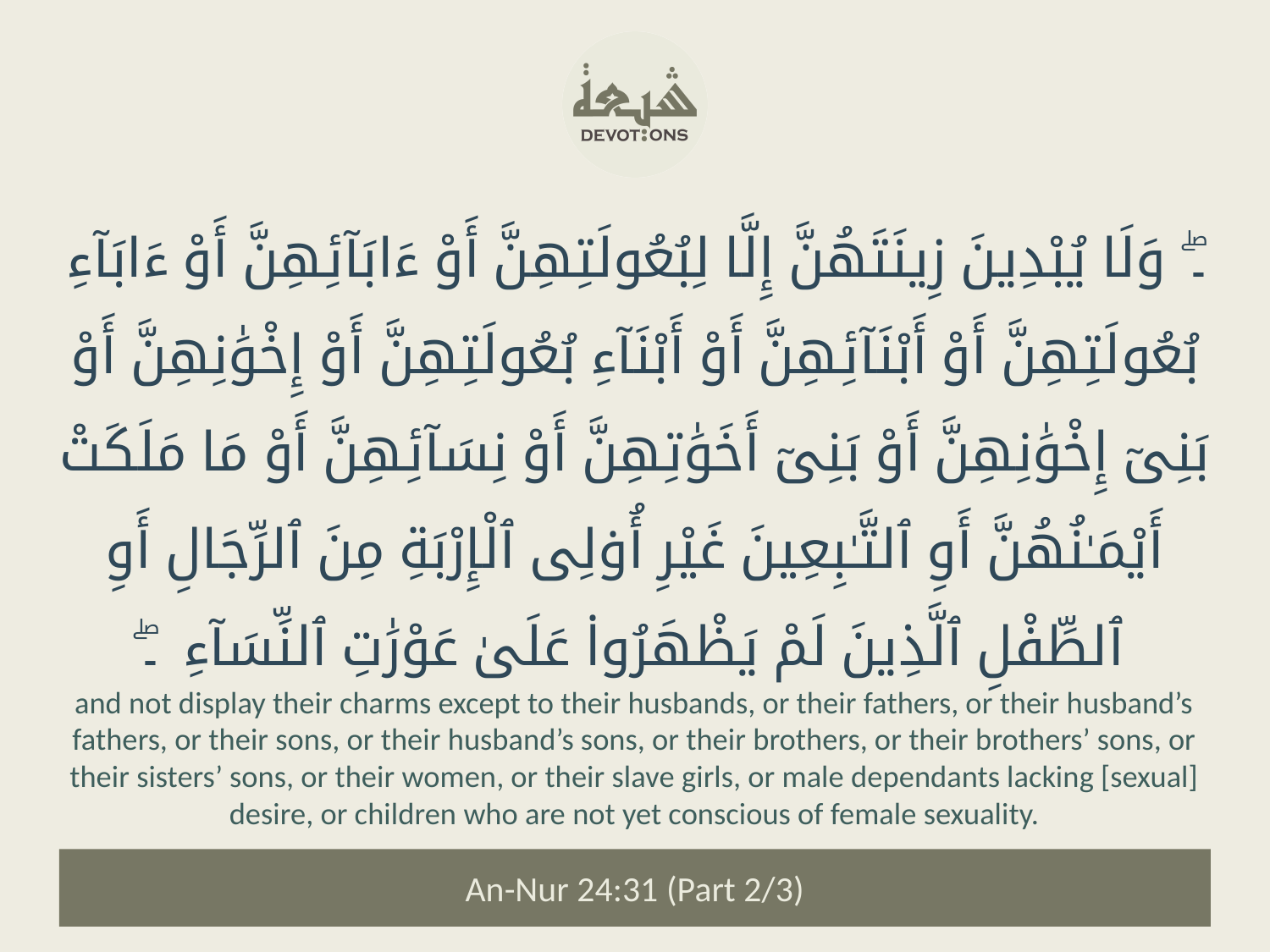

۔ۖ  وَلَا يُبْدِينَ زِينَتَهُنَّ إِلَّا لِبُعُولَتِهِنَّ أَوْ ءَابَآئِهِنَّ أَوْ ءَابَآءِ بُعُولَتِهِنَّ أَوْ أَبْنَآئِهِنَّ أَوْ أَبْنَآءِ بُعُولَتِهِنَّ أَوْ إِخْوَٰنِهِنَّ أَوْ بَنِىٓ إِخْوَٰنِهِنَّ أَوْ بَنِىٓ أَخَوَٰتِهِنَّ أَوْ نِسَآئِهِنَّ أَوْ مَا مَلَكَتْ أَيْمَـٰنُهُنَّ أَوِ ٱلتَّـٰبِعِينَ غَيْرِ أُو۟لِى ٱلْإِرْبَةِ مِنَ ٱلرِّجَالِ أَوِ ٱلطِّفْلِ ٱلَّذِينَ لَمْ يَظْهَرُوا۟ عَلَىٰ عَوْرَٰتِ ٱلنِّسَآءِ  ۔ۖ
and not display their charms except to their husbands, or their fathers, or their husband’s fathers, or their sons, or their husband’s sons, or their brothers, or their brothers’ sons, or their sisters’ sons, or their women, or their slave girls, or male dependants lacking [sexual] desire, or children who are not yet conscious of female sexuality.
An-Nur 24:31 (Part 2/3)